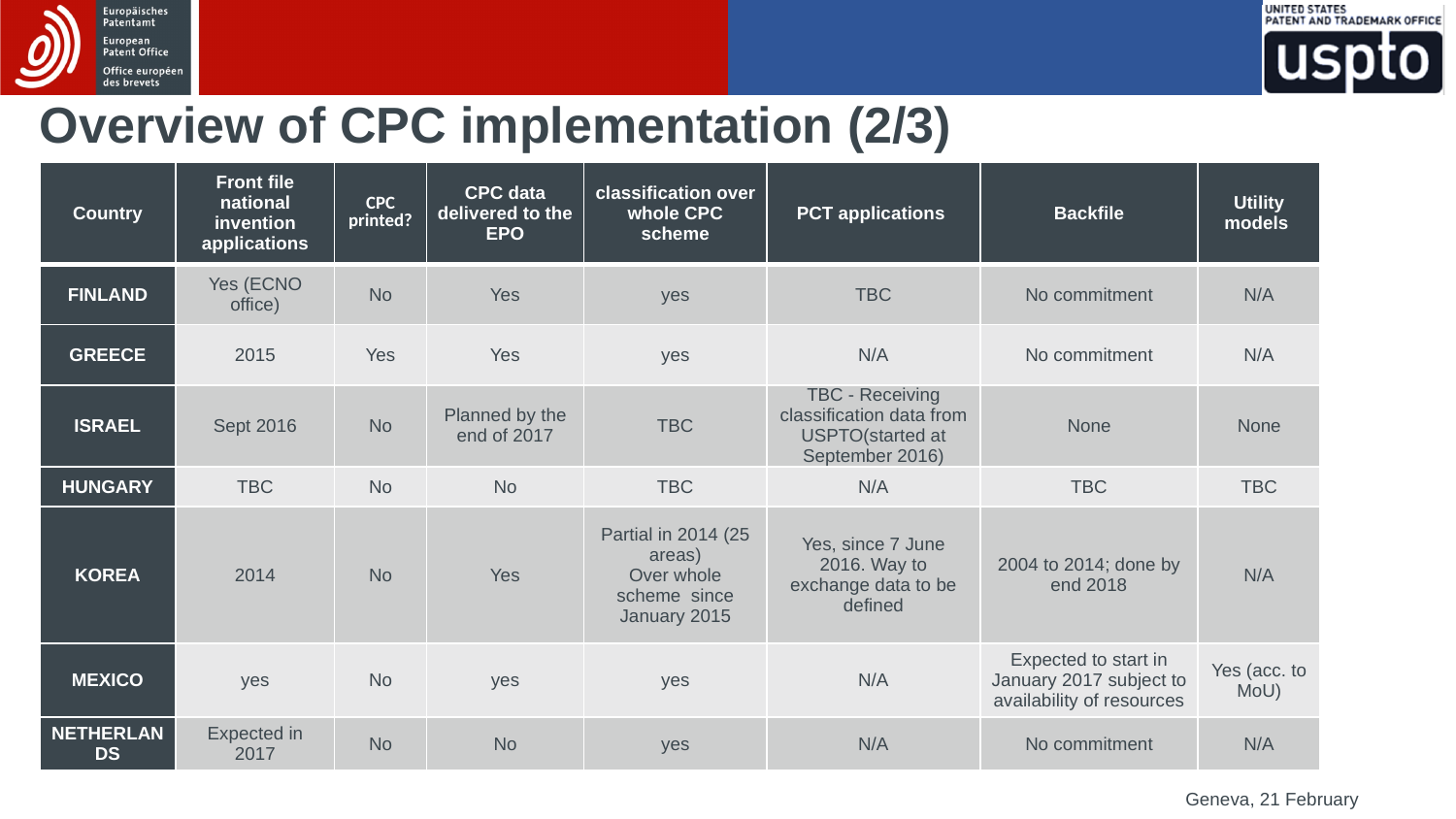

Overview of CPC implementation (2/3)
| Country | Front file national invention applications | CPC printed? | CPC data delivered to the EPO | classification over whole CPC scheme | PCT applications | Backfile | Utility models |
| --- | --- | --- | --- | --- | --- | --- | --- |
| FINLAND | Yes (ECNO office) | No | Yes | yes | TBC | No commitment | N/A |
| GREECE | 2015 | Yes | Yes | yes | N/A | No commitment | N/A |
| ISRAEL | Sept 2016 | No | Planned by the end of 2017 | TBC | TBC - Receiving classification data from USPTO(started at September 2016) | None | None |
| HUNGARY | TBC | No | No | TBC | N/A | TBC | TBC |
| KOREA | 2014 | No | Yes | Partial in 2014 (25 areas) Over whole scheme since January 2015 | Yes, since 7 June 2016. Way to exchange data to be defined | 2004 to 2014; done by end 2018 | N/A |
| MEXICO | yes | No | yes | yes | N/A | Expected to start in January 2017 subject to availability of resources | Yes (acc. to MoU) |
| NETHERLANDS | Expected in 2017 | No | No | yes | N/A | No commitment | N/A |
Geneva, 21 February 2017